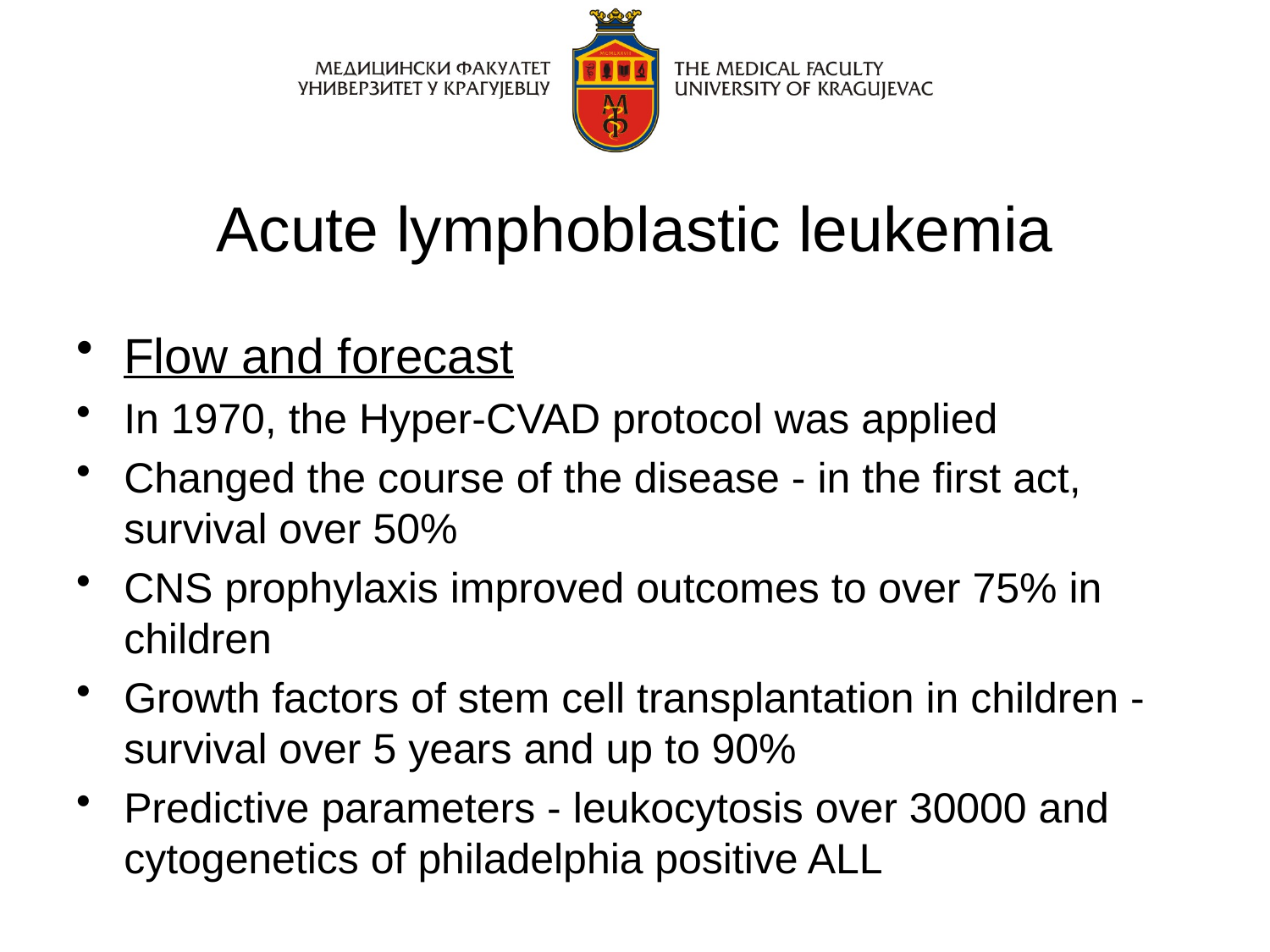

# Acute lymphoblastic leukemia
Flow and forecast
In 1970, the Hyper-CVAD protocol was applied
Changed the course of the disease - in the first act, survival over 50%
CNS prophylaxis improved outcomes to over 75% in children
Growth factors of stem cell transplantation in children - survival over 5 years and up to 90%
Predictive parameters - leukocytosis over 30000 and cytogenetics of philadelphia positive ALL